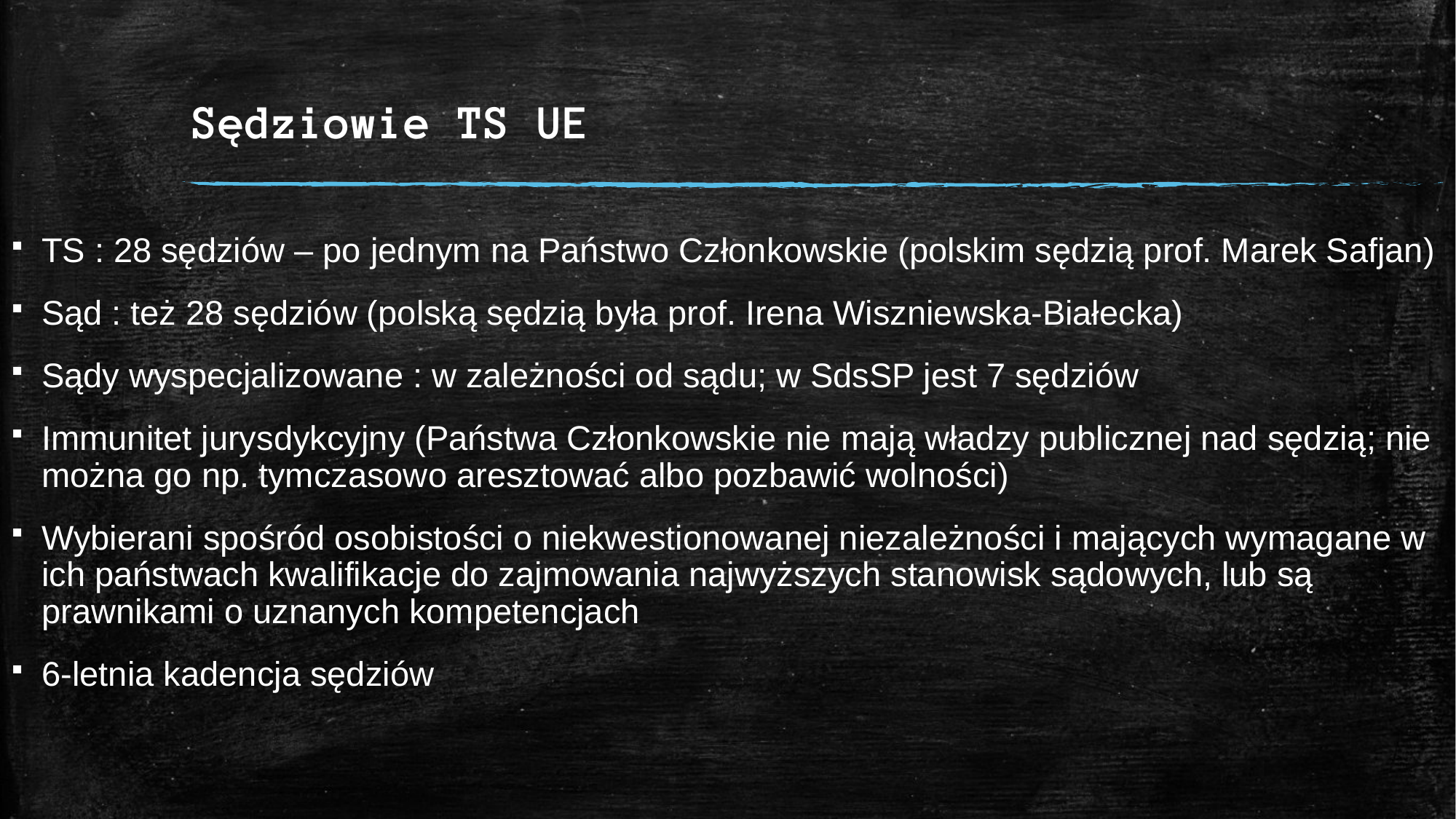

# Sędziowie TS UE
TS : 28 sędziów – po jednym na Państwo Członkowskie (polskim sędzią prof. Marek Safjan)
Sąd : też 28 sędziów (polską sędzią była prof. Irena Wiszniewska-Białecka)
Sądy wyspecjalizowane : w zależności od sądu; w SdsSP jest 7 sędziów
Immunitet jurysdykcyjny (Państwa Członkowskie nie mają władzy publicznej nad sędzią; nie można go np. tymczasowo aresztować albo pozbawić wolności)
Wybierani spośród osobistości o niekwestionowanej niezależności i mających wymagane w ich państwach kwalifikacje do zajmowania najwyższych stanowisk sądowych, lub są prawnikami o uznanych kompetencjach
6-letnia kadencja sędziów